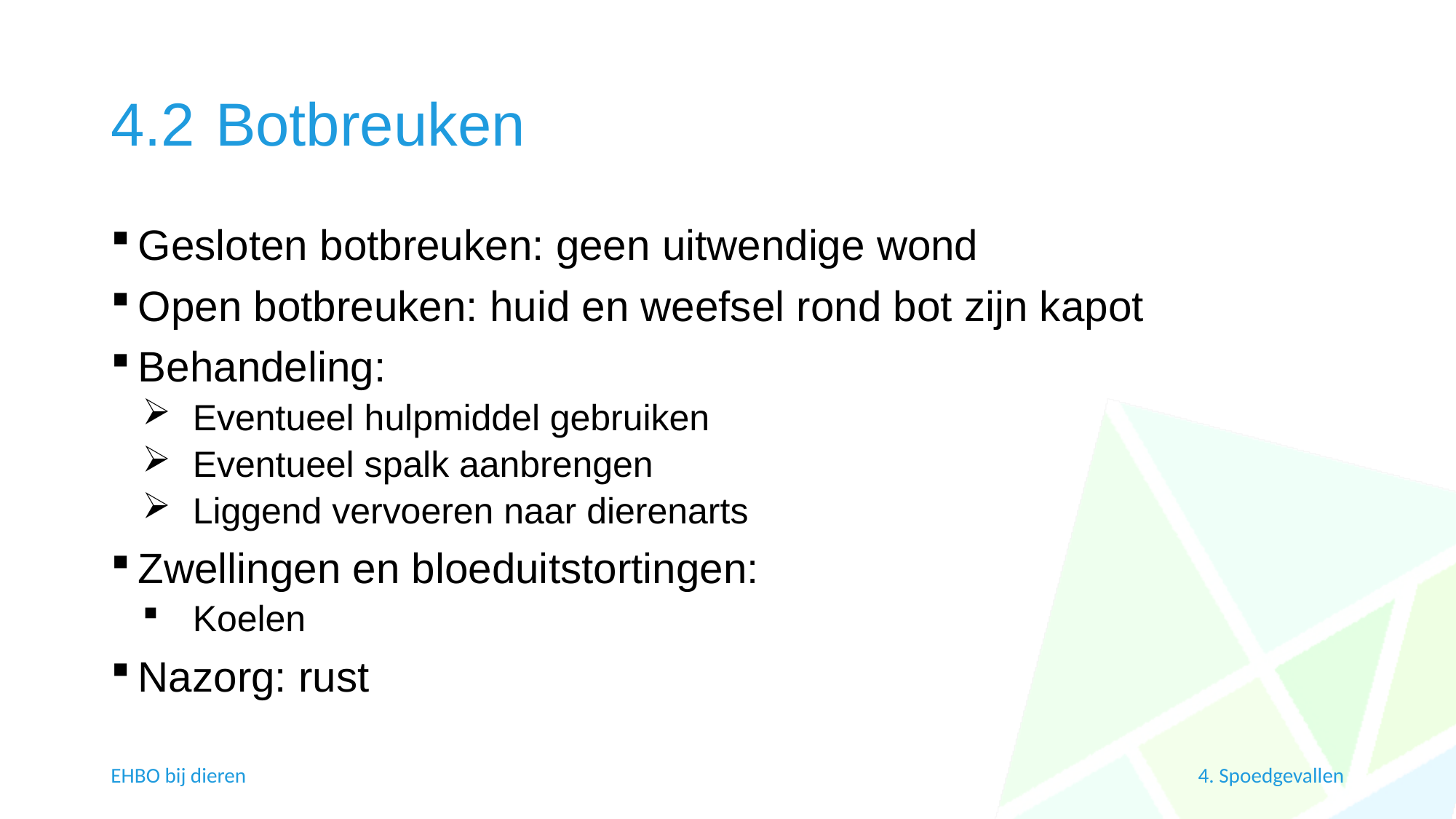

# 4.2 Botbreuken
Gesloten botbreuken: geen uitwendige wond
Open botbreuken: huid en weefsel rond bot zijn kapot
Behandeling:
Eventueel hulpmiddel gebruiken
Eventueel spalk aanbrengen
Liggend vervoeren naar dierenarts
Zwellingen en bloeduitstortingen:
Koelen
Nazorg: rust
EHBO bij dieren
4. Spoedgevallen